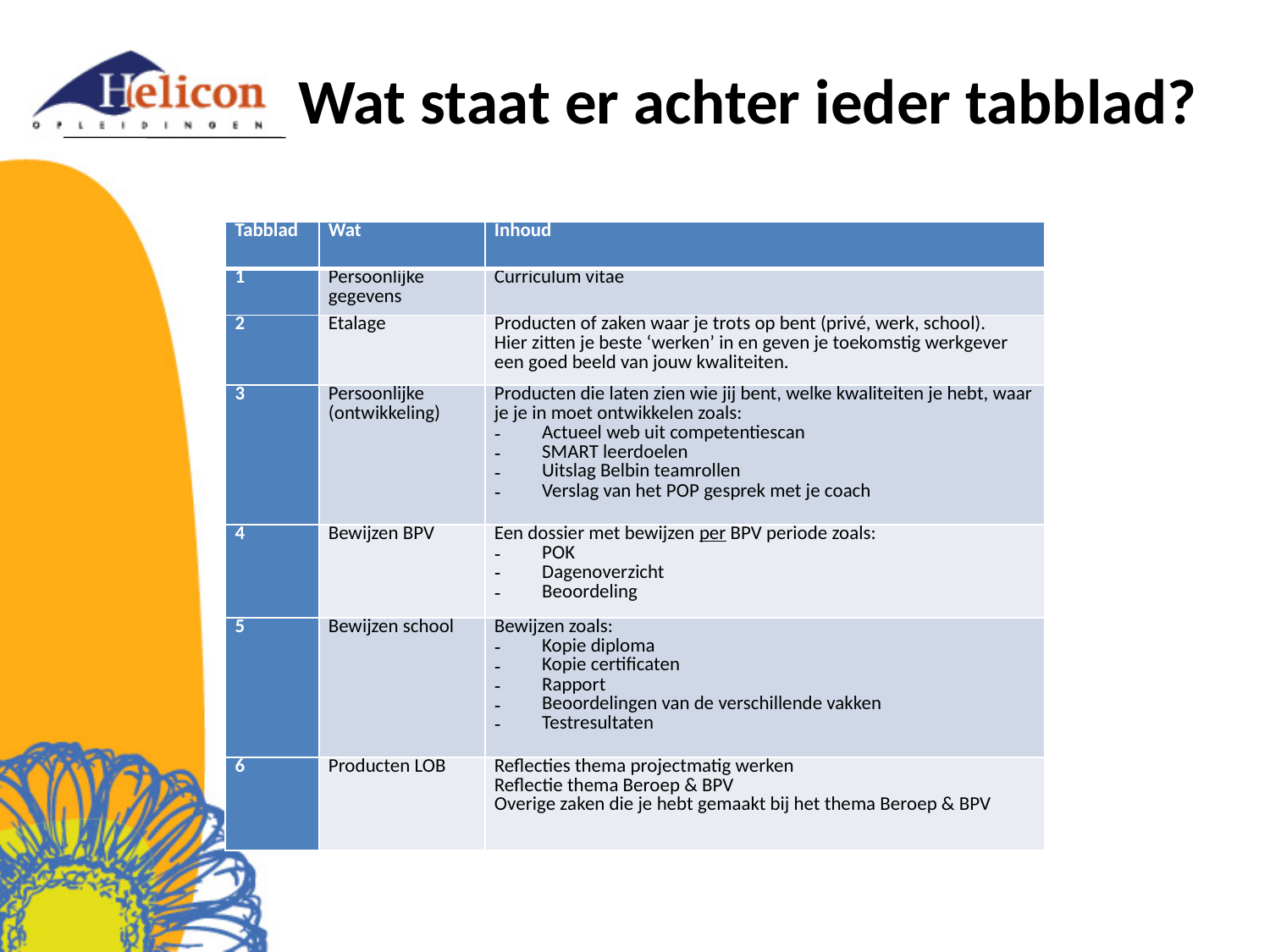

# Wat staat er achter ieder tabblad?

| Tabblad | Wat | Inhoud |
| --- | --- | --- |
| 1 | Persoonlijke gegevens | Curriculum vitae |
| 2 | Etalage | Producten of zaken waar je trots op bent (privé, werk, school). Hier zitten je beste ‘werken’ in en geven je toekomstig werkgever een goed beeld van jouw kwaliteiten. |
| 3 | Persoonlijke (ontwikkeling) | Producten die laten zien wie jij bent, welke kwaliteiten je hebt, waar je je in moet ontwikkelen zoals: Actueel web uit competentiescan SMART leerdoelen Uitslag Belbin teamrollen Verslag van het POP gesprek met je coach |
| 4 | Bewijzen BPV | Een dossier met bewijzen per BPV periode zoals: POK Dagenoverzicht Beoordeling |
| 5 | Bewijzen school | Bewijzen zoals: Kopie diploma Kopie certificaten Rapport Beoordelingen van de verschillende vakken Testresultaten |
| 6 | Producten LOB | Reflecties thema projectmatig werken Reflectie thema Beroep & BPV Overige zaken die je hebt gemaakt bij het thema Beroep & BPV |